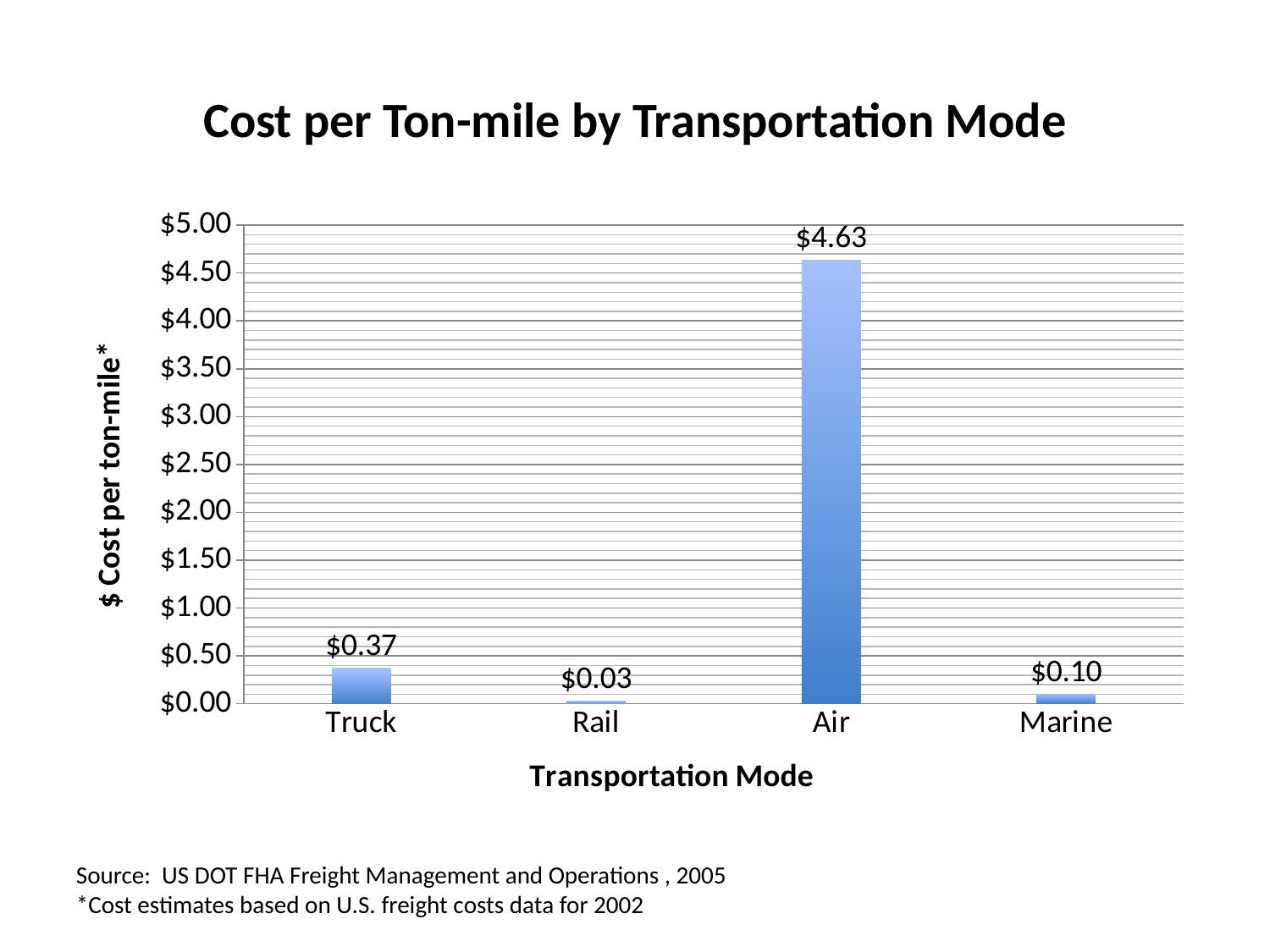

# Cost per Ton-mile by Transportation Mode

### Chart

| Category | Series 1 |
|---|---|
| Truck | 0.37 |
| Rail | 0.03 |
| Air | 4.63 |
| Marine | 0.1 |
Source:  US DOT FHA Freight Management and Operations , 2005
*Cost estimates based on U.S. freight costs data for 2002